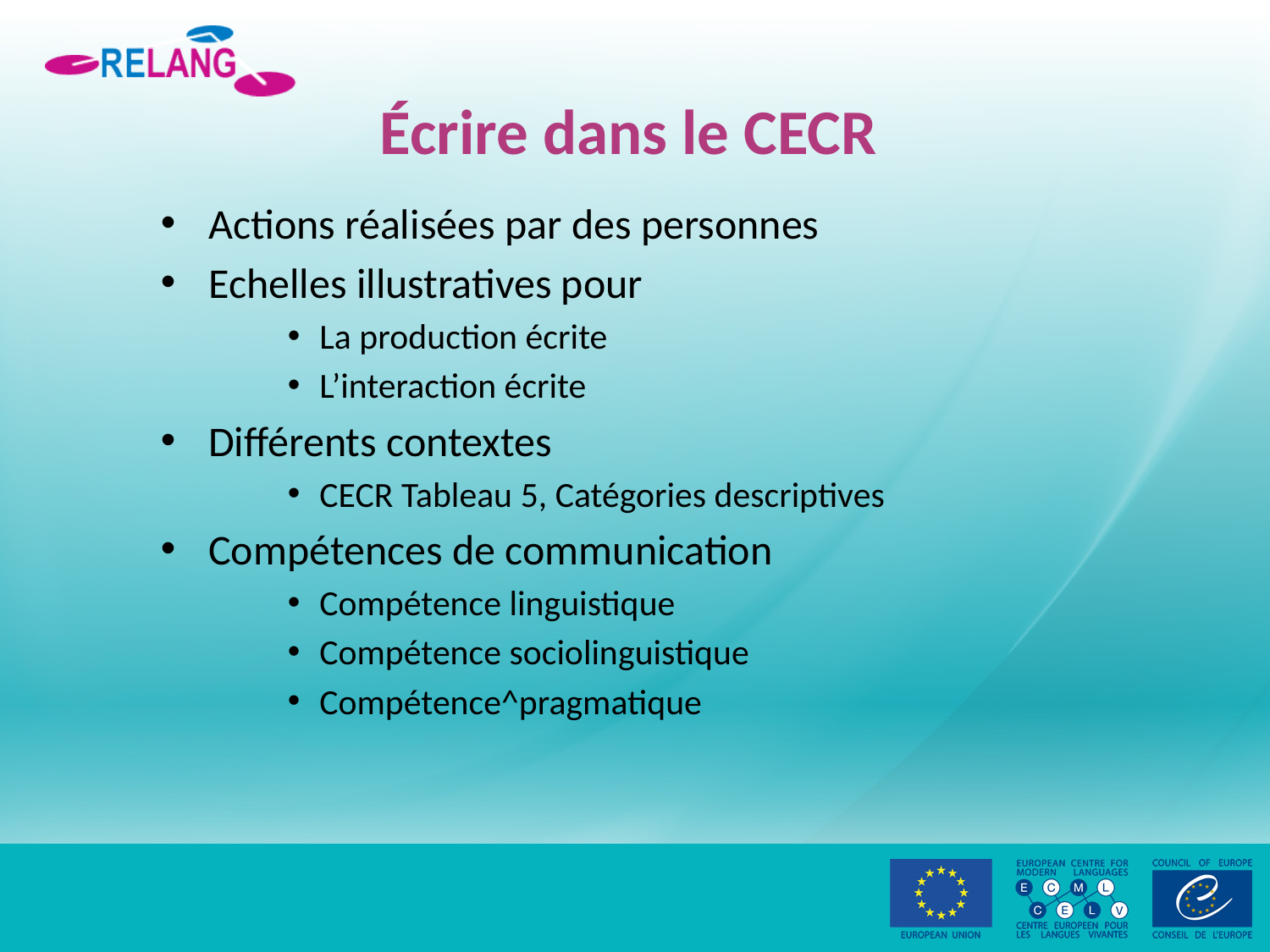

# Écrire dans le CECR
Actions réalisées par des personnes
Echelles illustratives pour
La production écrite
L’interaction écrite
Différents contextes
CECR Tableau 5, Catégories descriptives
Compétences de communication
Compétence linguistique
Compétence sociolinguistique
Compétence^pragmatique